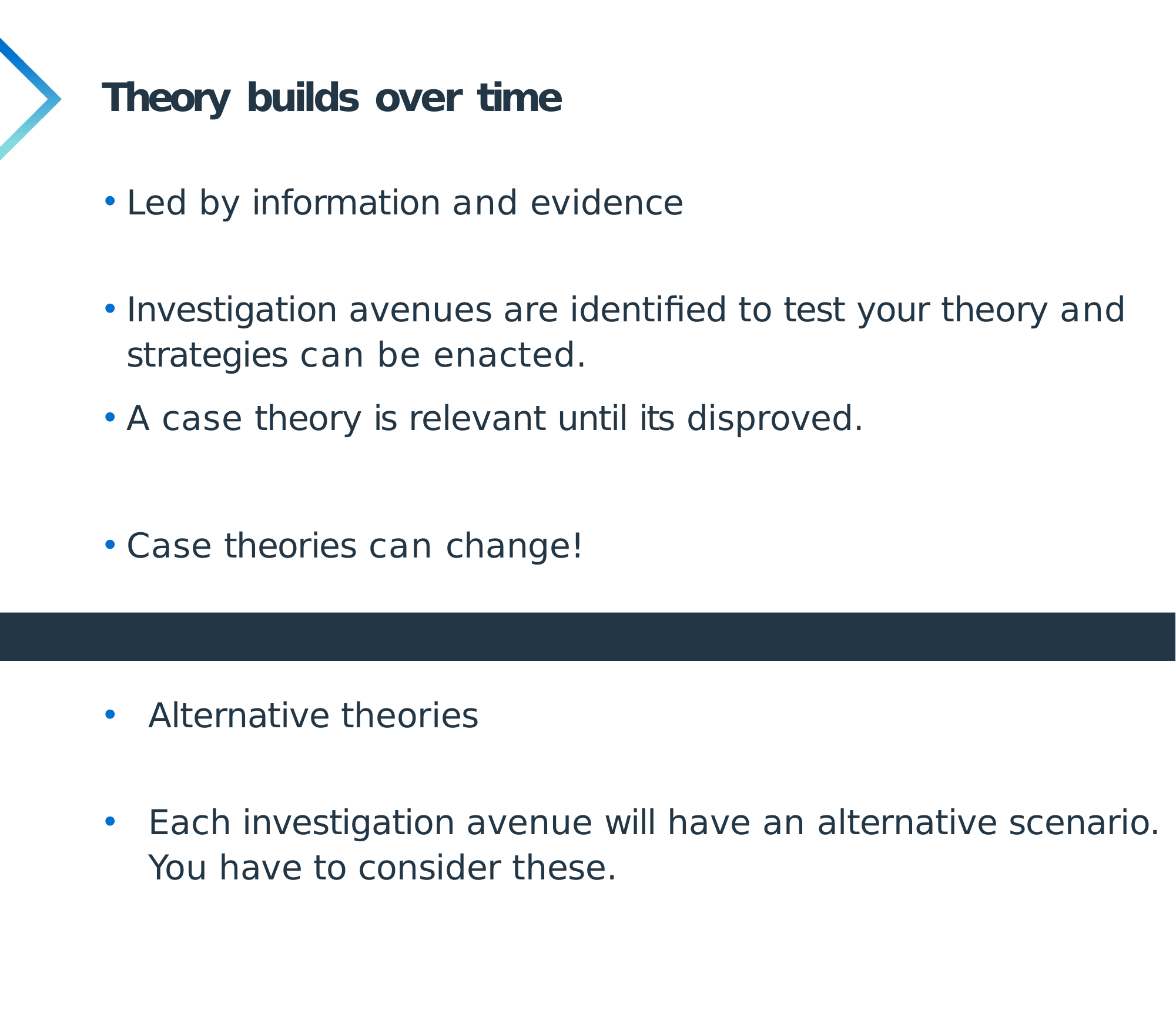

# Theory builds over time
Led by information and evidence

Investigation avenues are identified to test your theory and strategies can be enacted.
A case theory is relevant until its disproved.

Case theories can change!

Alternative theories

Each investigation avenue will have an alternative scenario. You have to consider these.